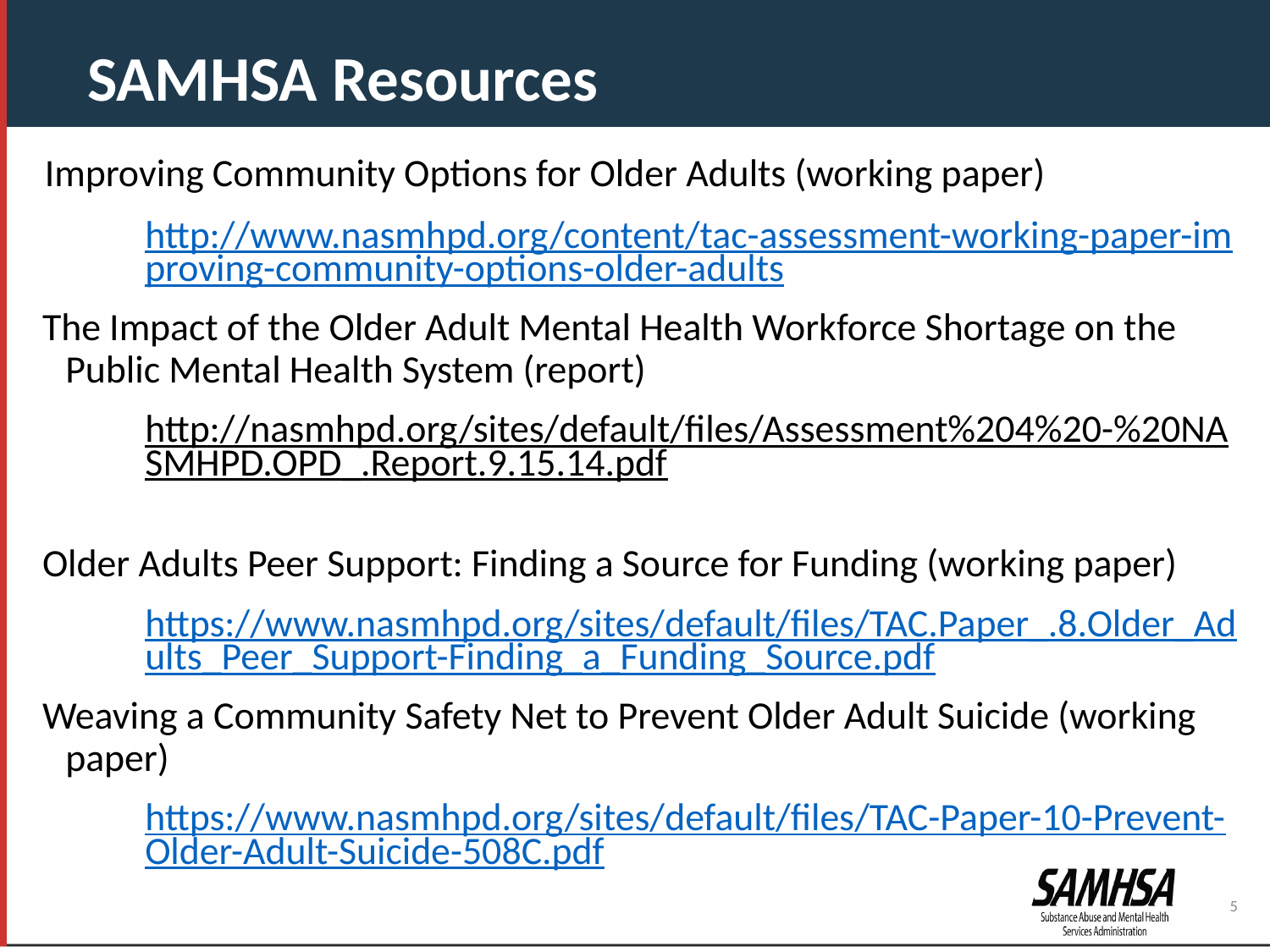

SAMHSA Resources
 Improving Community Options for Older Adults (working paper)
http://www.nasmhpd.org/content/tac-assessment-working-paper-improving-community-options-older-adults
 The Impact of the Older Adult Mental Health Workforce Shortage on the Public Mental Health System (report)
http://nasmhpd.org/sites/default/files/Assessment%204%20-%20NASMHPD.OPD_.Report.9.15.14.pdf
 Older Adults Peer Support: Finding a Source for Funding (working paper)
https://www.nasmhpd.org/sites/default/files/TAC.Paper_.8.Older_Adults_Peer_Support-Finding_a_Funding_Source.pdf
 Weaving a Community Safety Net to Prevent Older Adult Suicide (working paper)
https://www.nasmhpd.org/sites/default/files/TAC-Paper-10-Prevent-Older-Adult-Suicide-508C.pdf

5